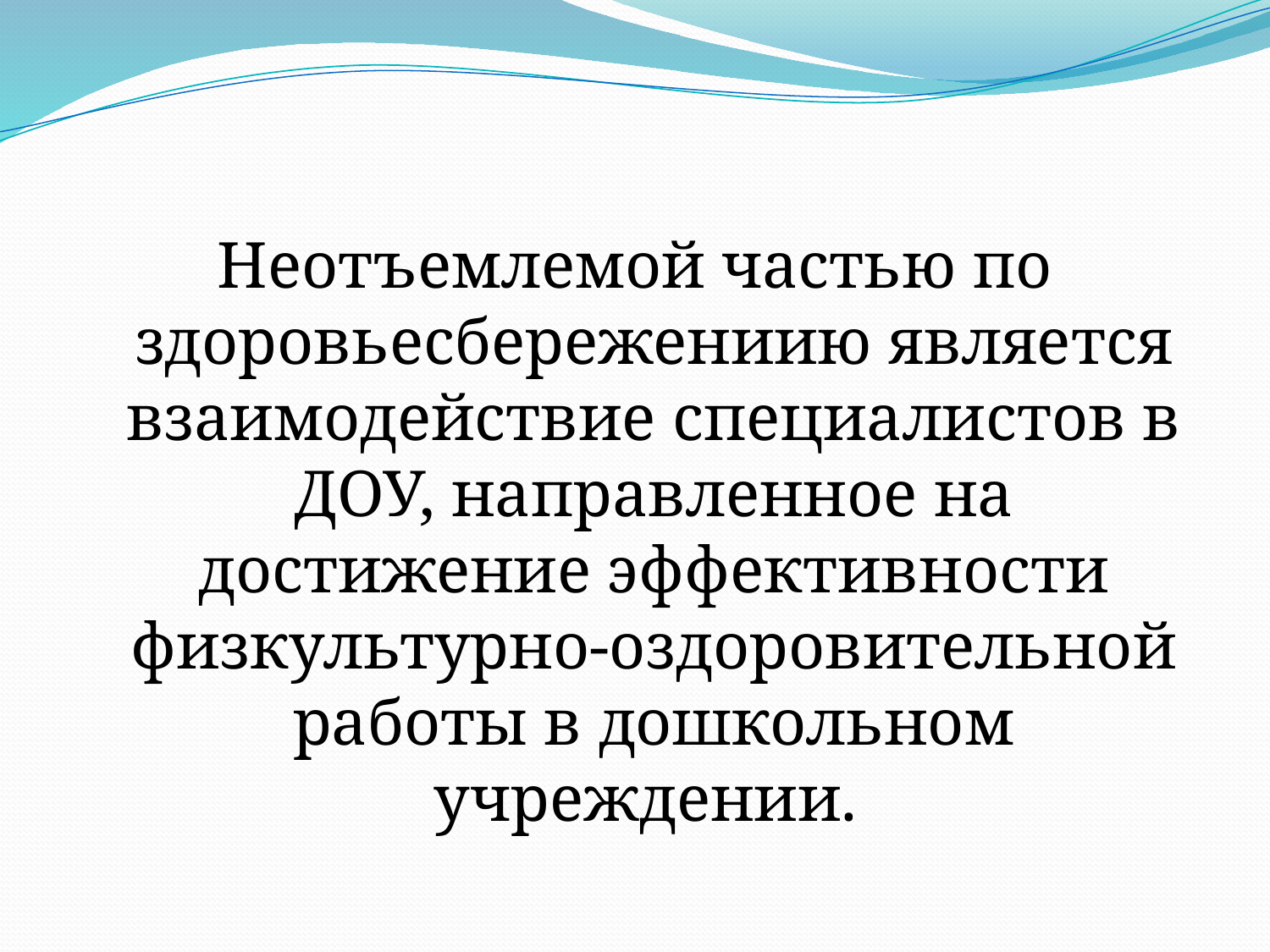

#
Неотъемлемой частью по здоровьесбережениию является взаимодействие специалистов в ДОУ, направленное на достижение эффективности физкультурно-оздоровительной работы в дошкольном учреждении.